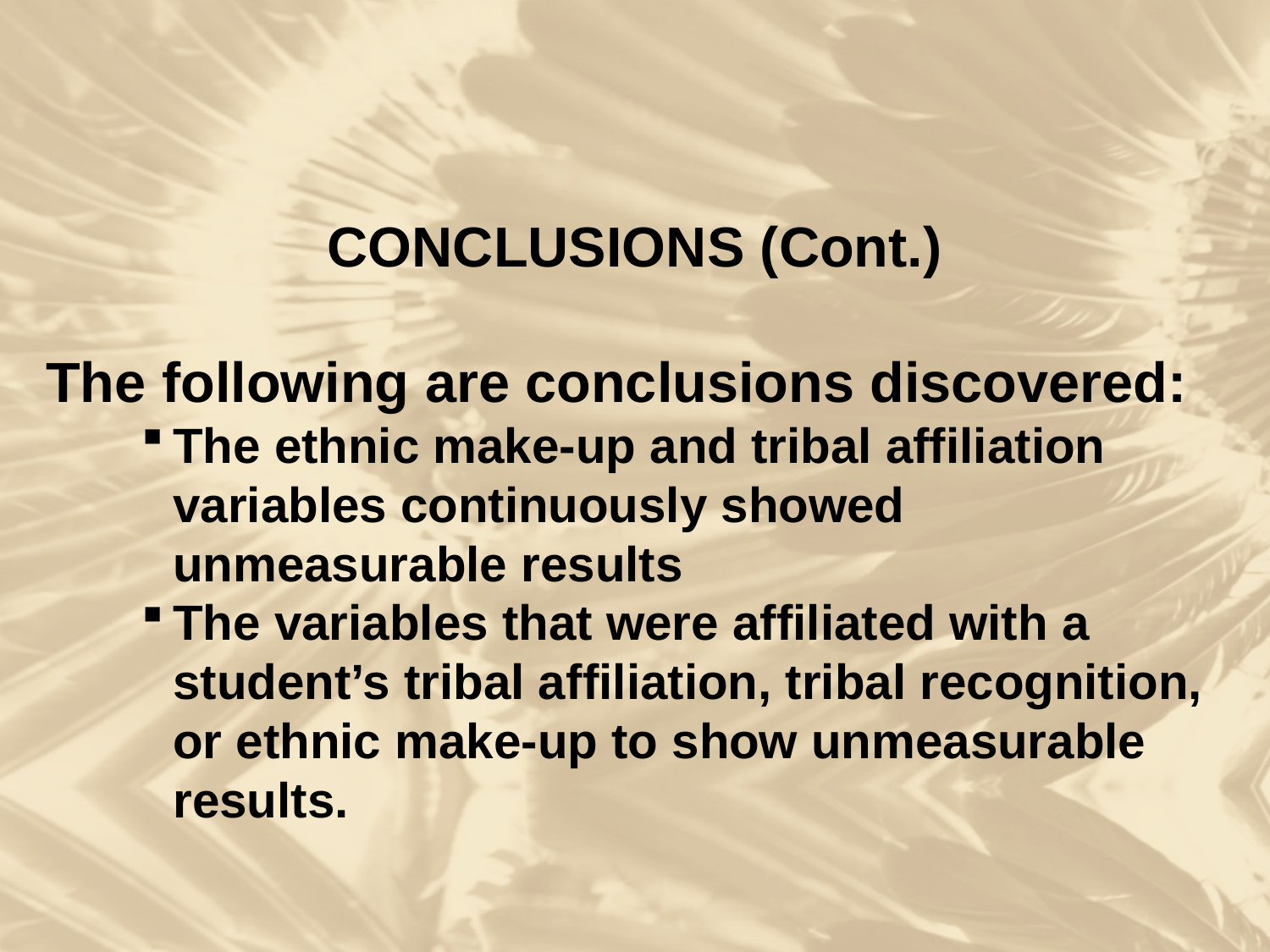

CONCLUSIONS (Cont.)

The following are conclusions discovered:
The ethnic make-up and tribal affiliation variables continuously showed unmeasurable results
The variables that were affiliated with a student’s tribal affiliation, tribal recognition, or ethnic make-up to show unmeasurable results.